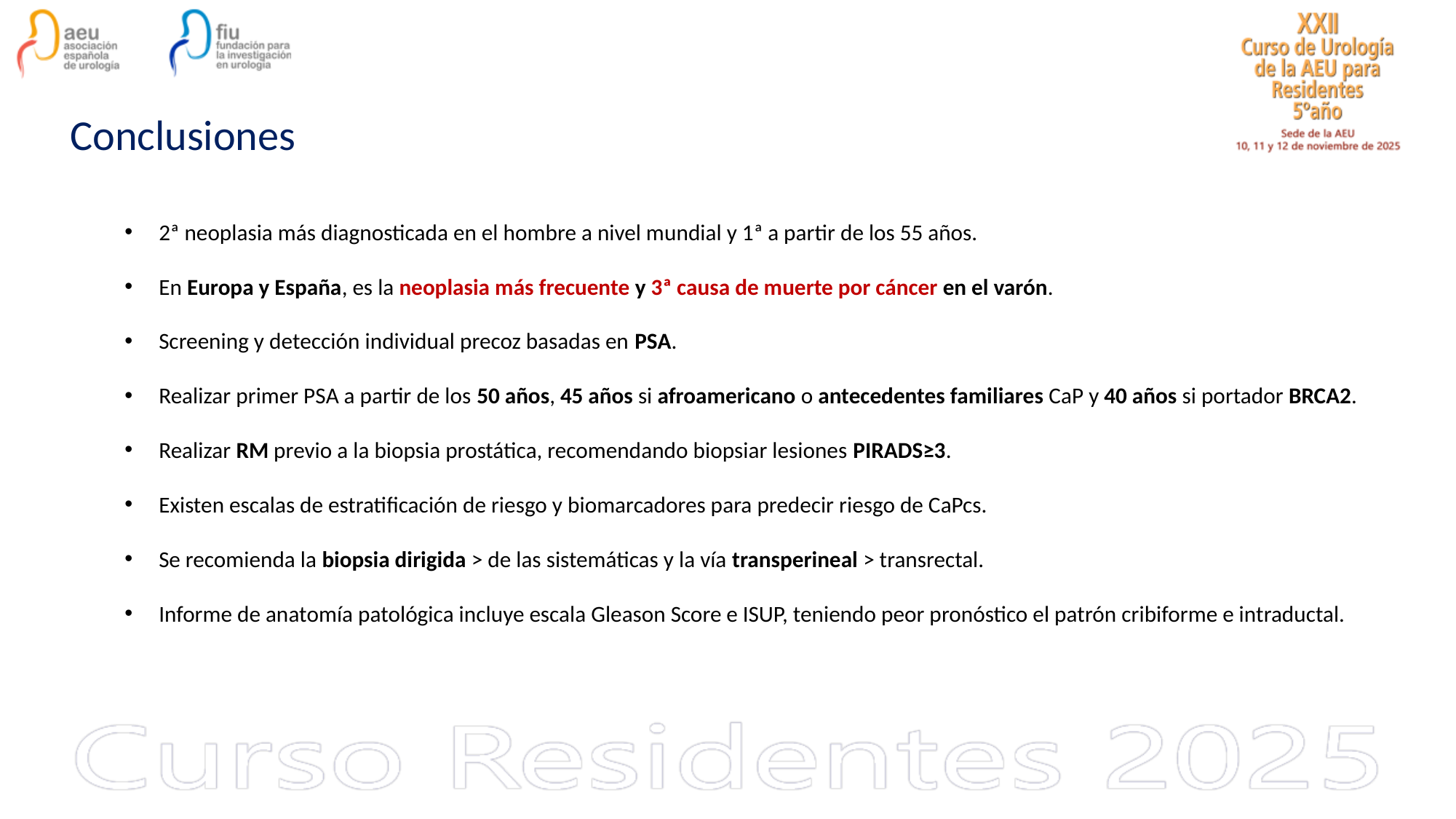

Conclusiones
2ª neoplasia más diagnosticada en el hombre a nivel mundial y 1ª a partir de los 55 años.
En Europa y España, es la neoplasia más frecuente y 3ª causa de muerte por cáncer en el varón.
Screening y detección individual precoz basadas en PSA.
​Realizar primer PSA a partir de los 50 años, 45 años si afroamericano o antecedentes familiares CaP y 40 años si portador BRCA2.
Realizar RM previo a la biopsia prostática, recomendando biopsiar lesiones PIRADS≥3.
Existen escalas de estratificación de riesgo y biomarcadores para predecir riesgo de CaPcs.
Se recomienda la biopsia dirigida > de las sistemáticas y la vía transperineal > transrectal.
Informe de anatomía patológica incluye escala Gleason Score e ISUP, teniendo peor pronóstico el patrón cribiforme e intraductal.